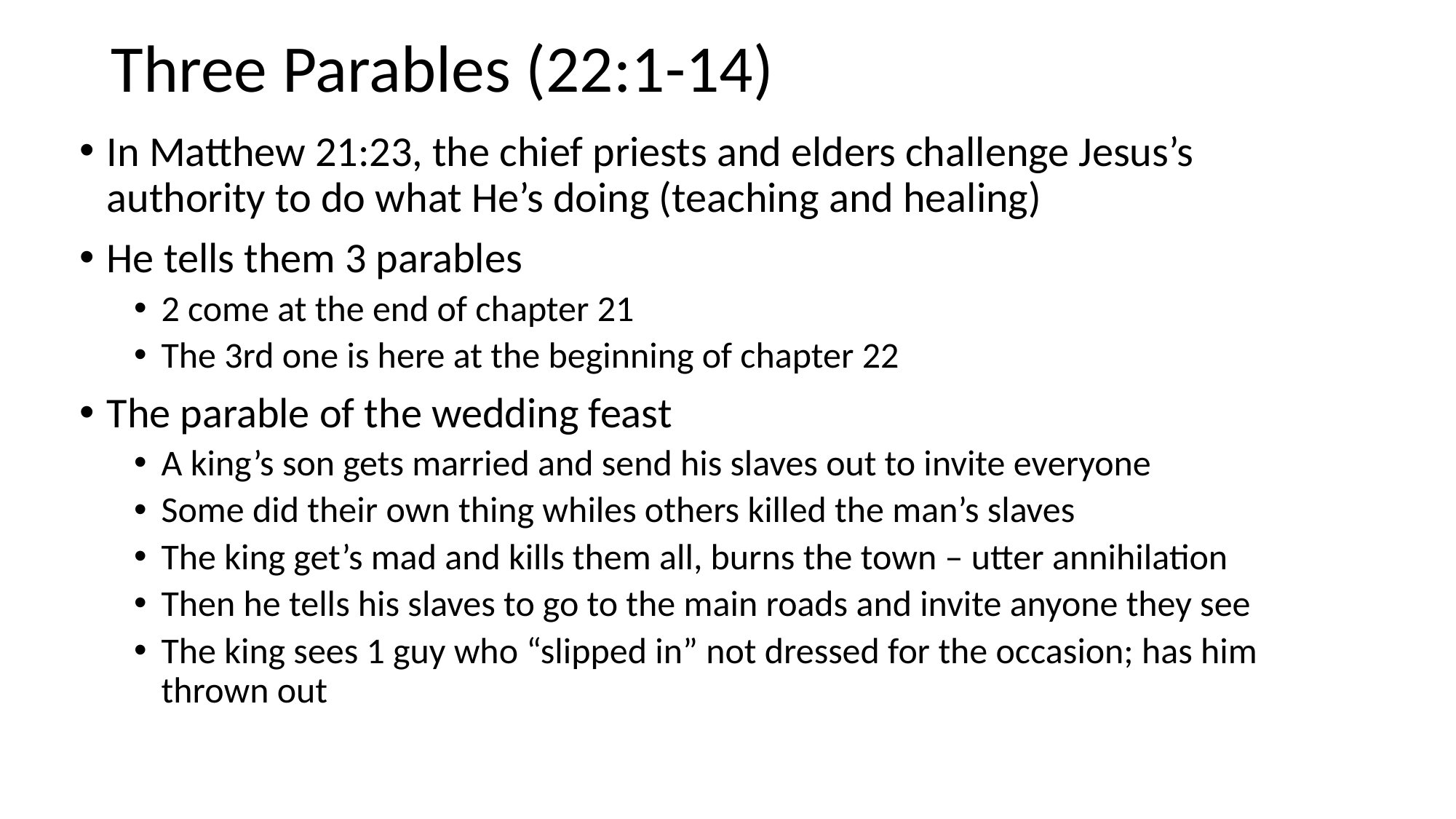

# Three Parables (22:1-14)
In Matthew 21:23, the chief priests and elders challenge Jesus’s authority to do what He’s doing (teaching and healing)
He tells them 3 parables
2 come at the end of chapter 21
The 3rd one is here at the beginning of chapter 22
The parable of the wedding feast
A king’s son gets married and send his slaves out to invite everyone
Some did their own thing whiles others killed the man’s slaves
The king get’s mad and kills them all, burns the town – utter annihilation
Then he tells his slaves to go to the main roads and invite anyone they see
The king sees 1 guy who “slipped in” not dressed for the occasion; has him thrown out